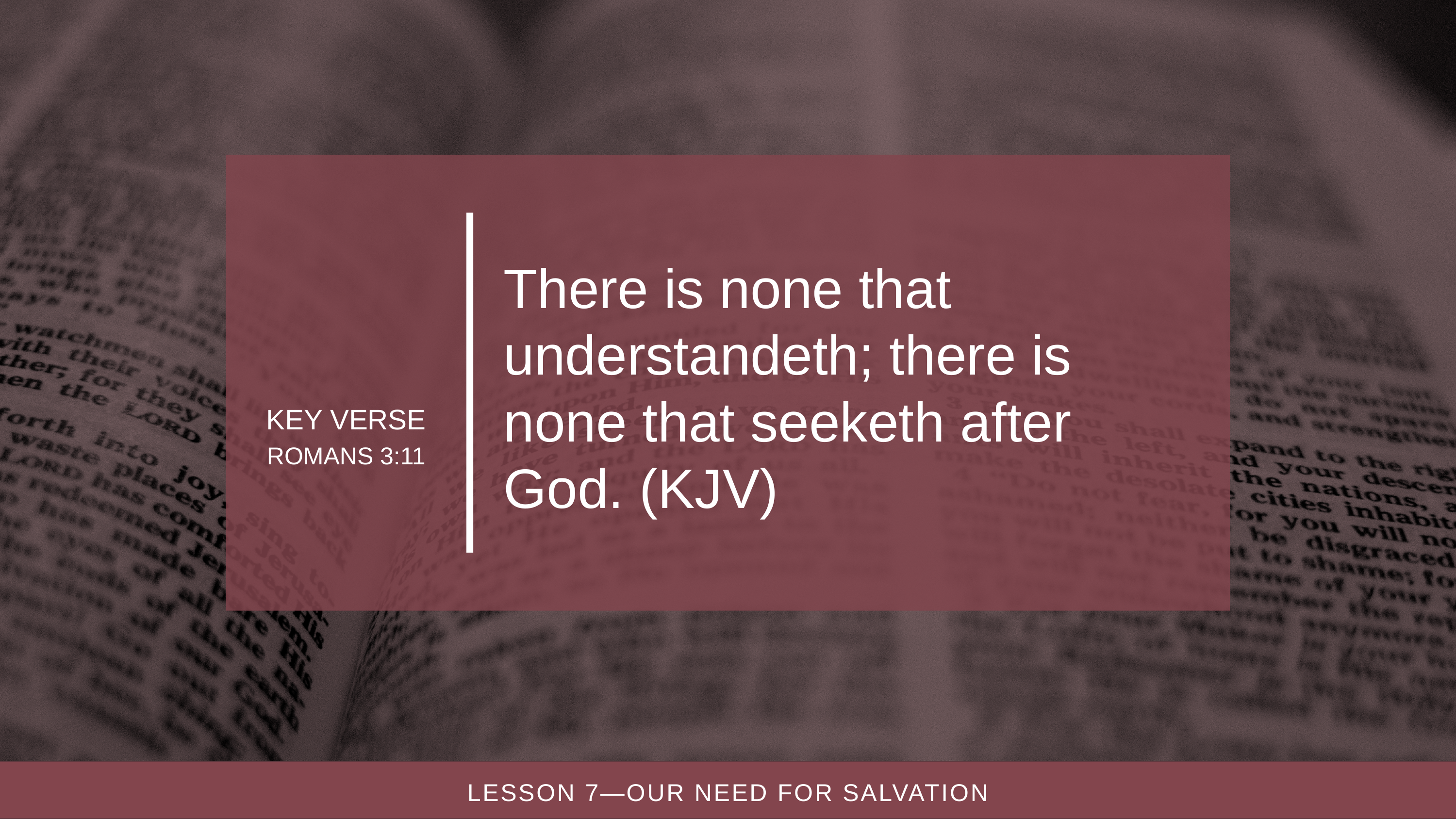

There is none that understandeth; there is none that seeketh after God. (kjv)